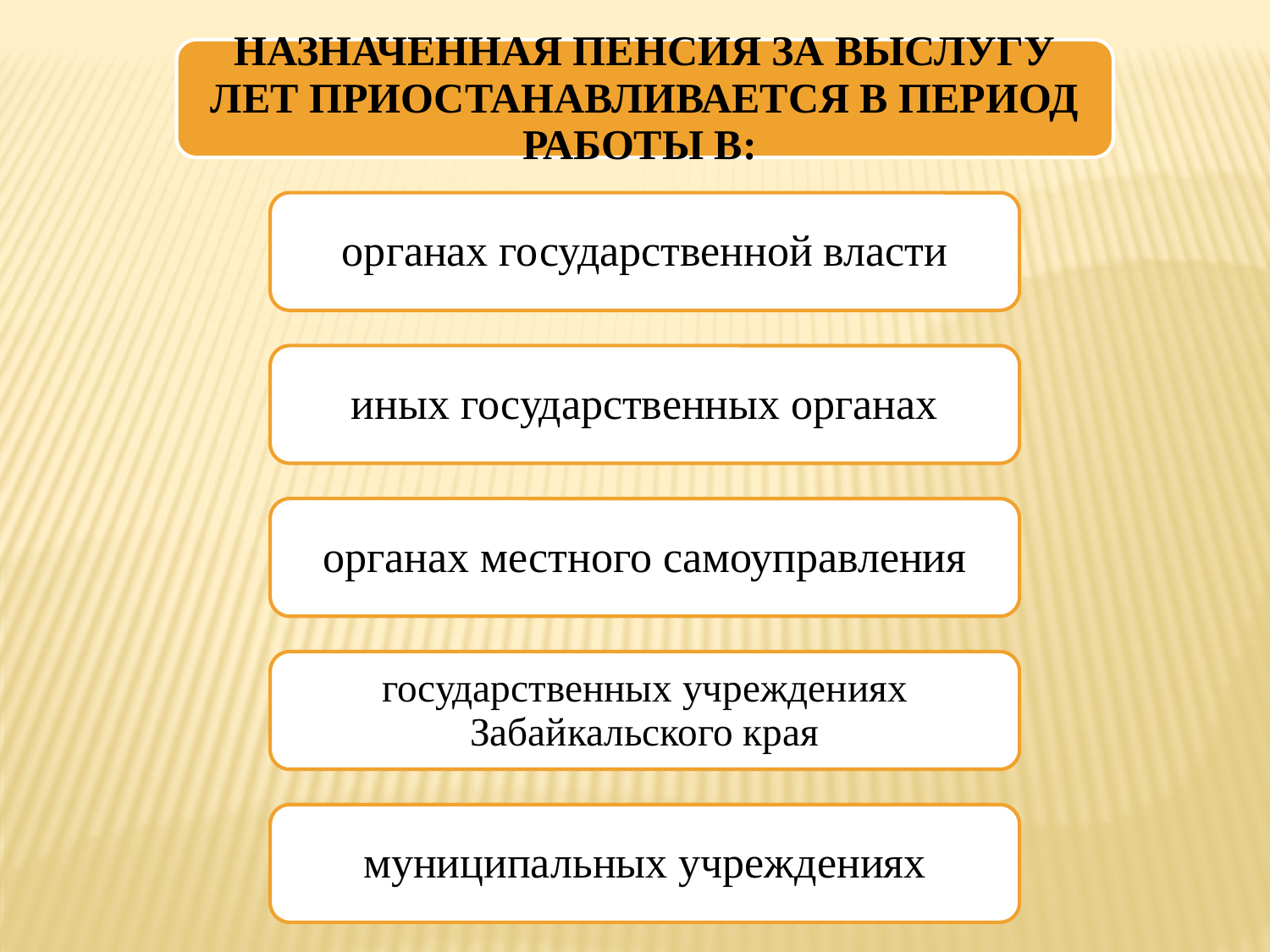

НАЗНАЧЕННАЯ ПЕНСИЯ ЗА ВЫСЛУГУ ЛЕТ ПРИОСТАНАВЛИВАЕТСЯ В ПЕРИОД РАБОТЫ В:
органах государственной власти
иных государственных органах
органах местного самоуправления
государственных учреждениях Забайкальского края
муниципальных учреждениях